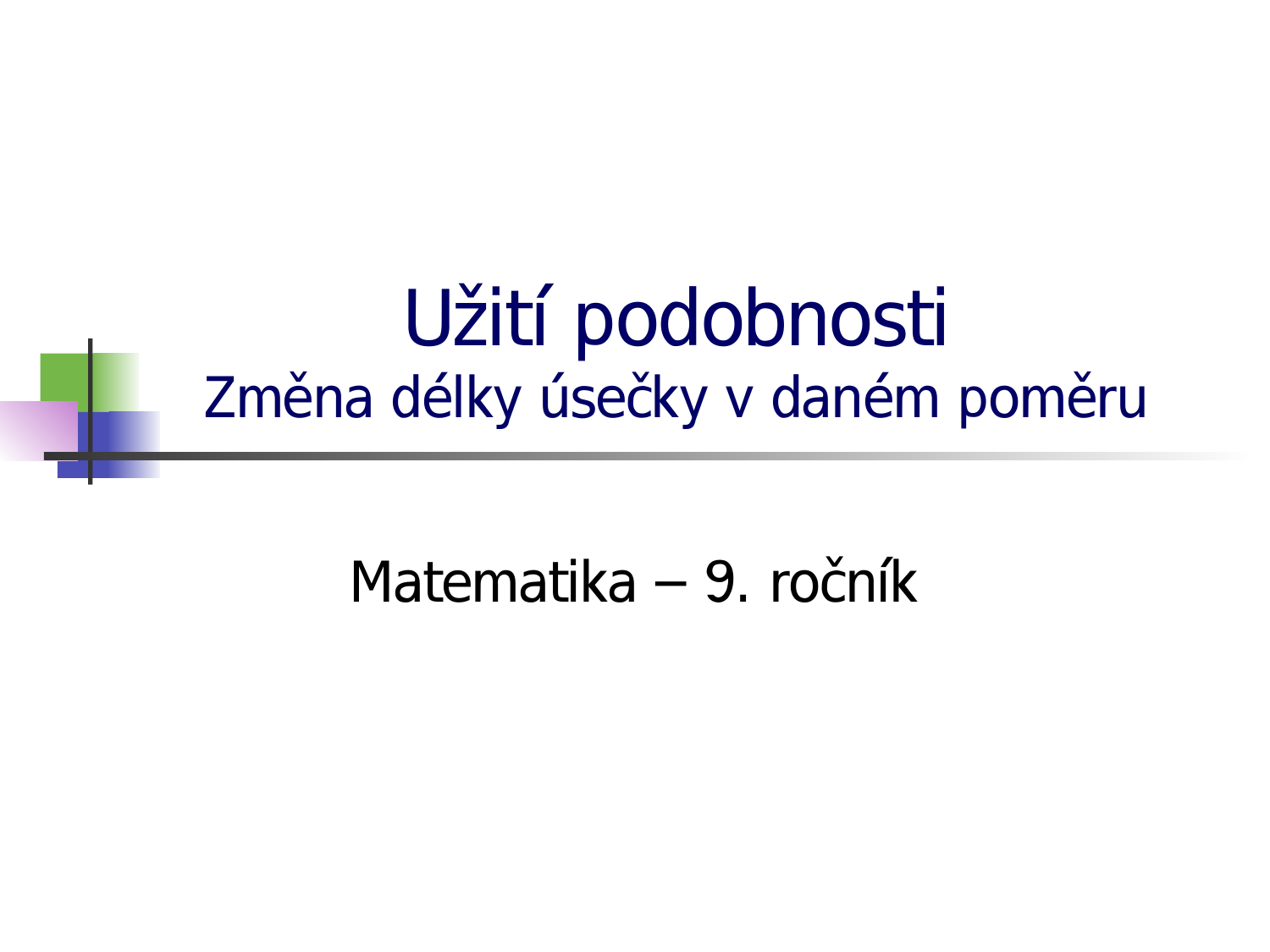

# Užití podobnosti Změna délky úsečky v daném poměru
Matematika – 9. ročník